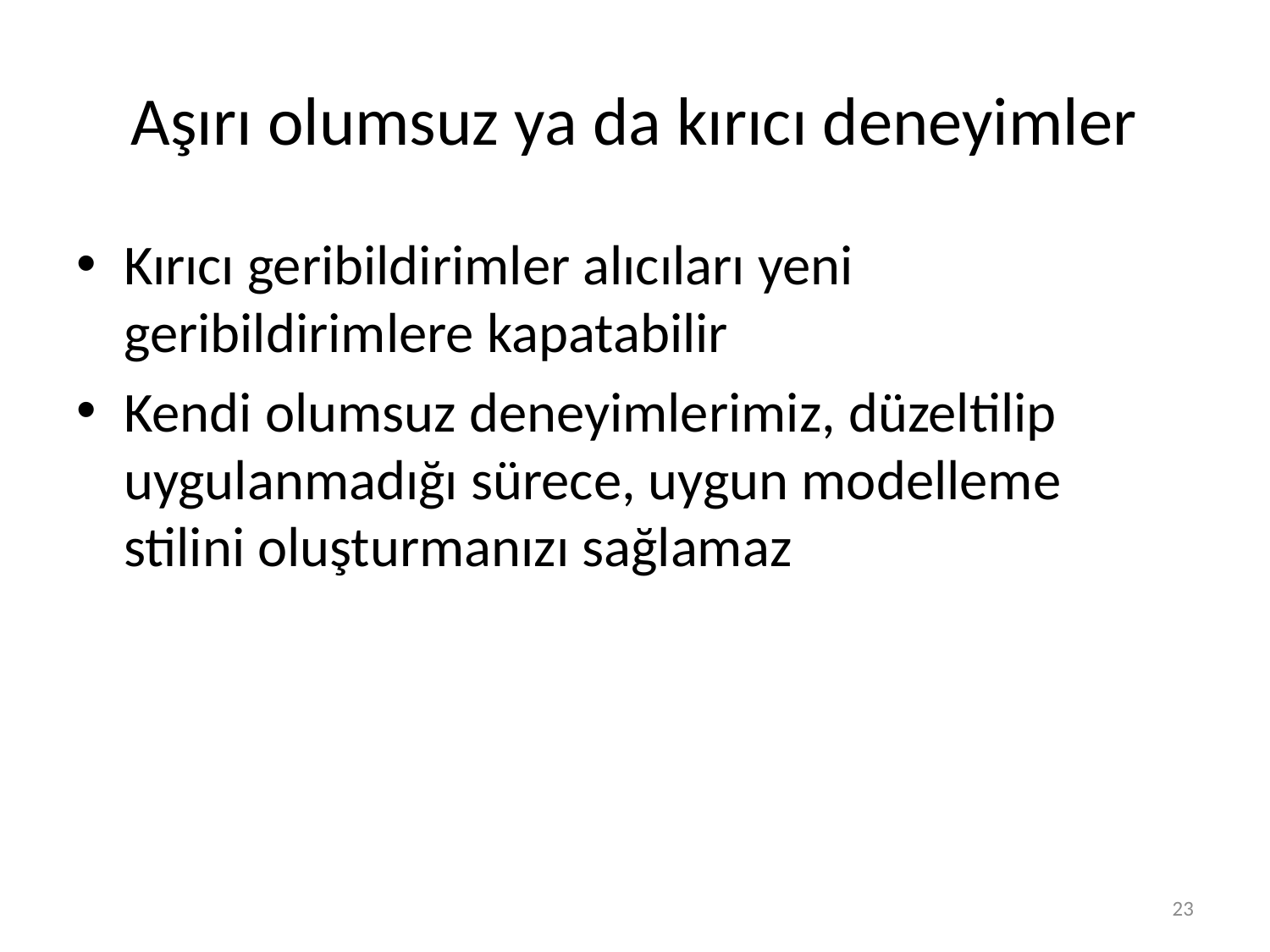

# Aşırı olumsuz ya da kırıcı deneyimler
Kırıcı geribildirimler alıcıları yeni geribildirimlere kapatabilir
Kendi olumsuz deneyimlerimiz, düzeltilip uygulanmadığı sürece, uygun modelleme stilini oluşturmanızı sağlamaz
23